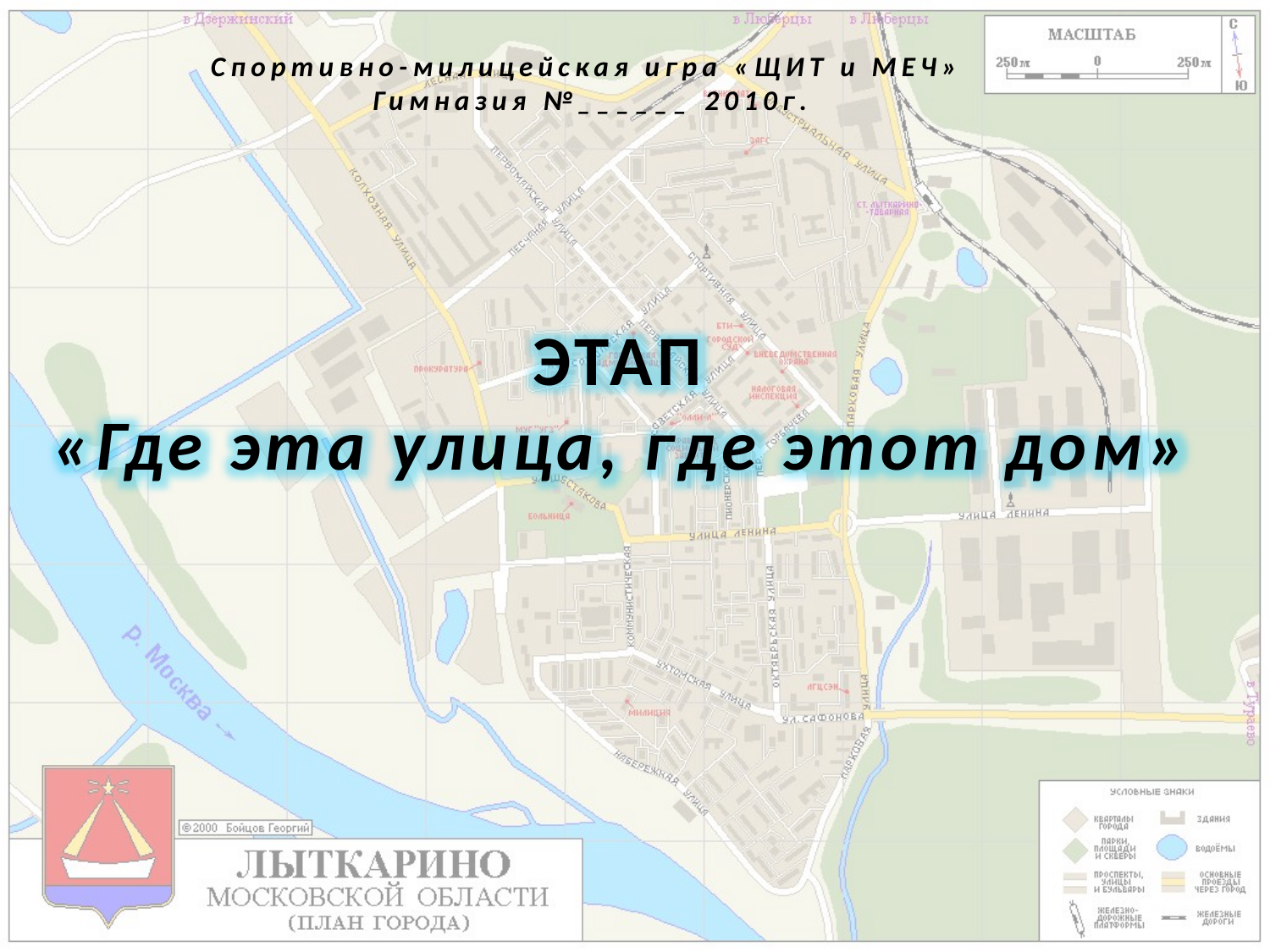

Спортивно-милицейская игра «ЩИТ и МЕЧ»
Гимназия №______ 2010г.
ЭТАП
«Где эта улица, где этот дом»